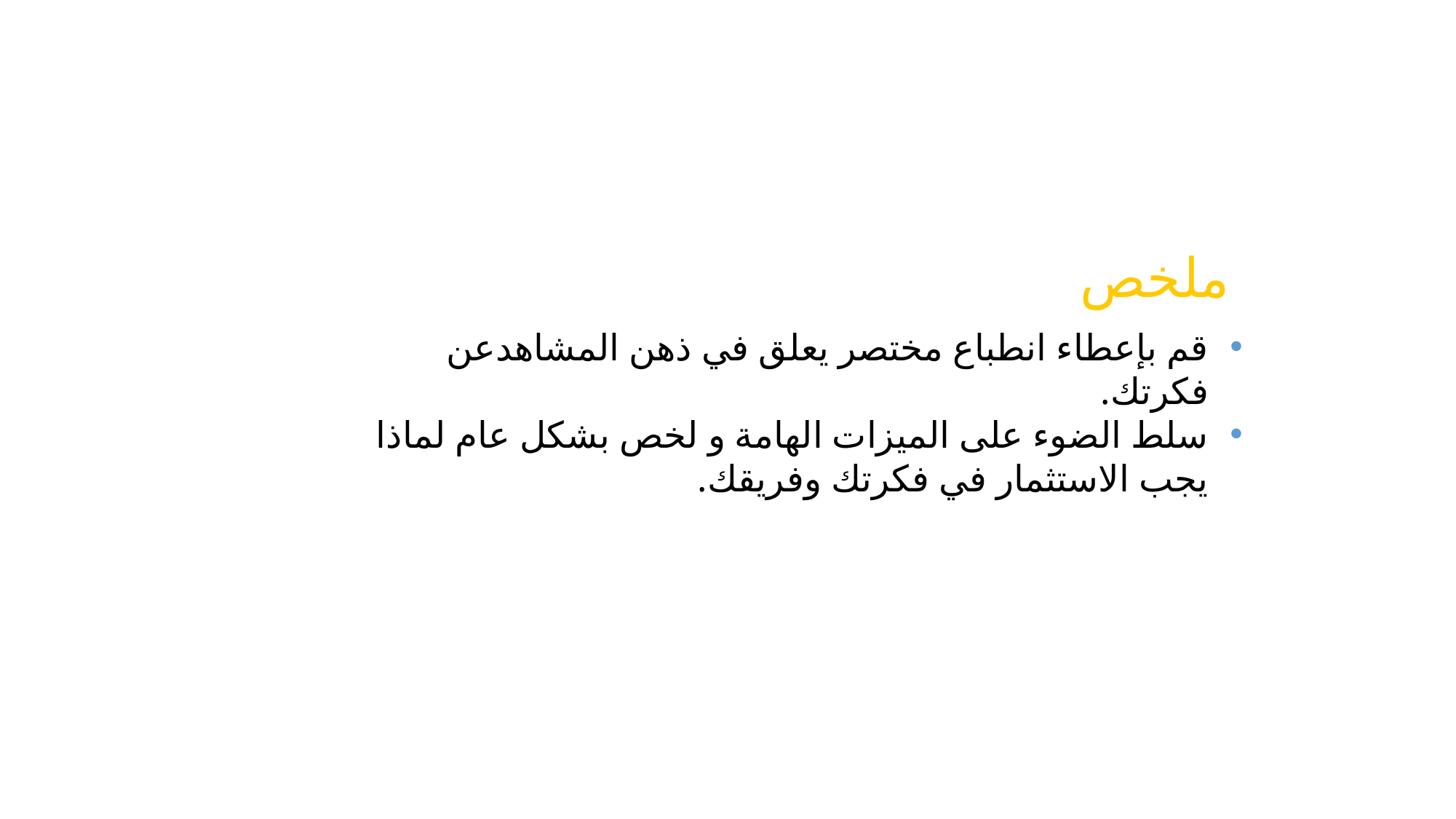

ملخص
قم بإعطاء انطباع مختصر يعلق في ذهن المشاهدعن فكرتك.
سلط الضوء على الميزات الهامة و لخص بشكل عام لماذا يجب الاستثمار في فكرتك وفريقك.